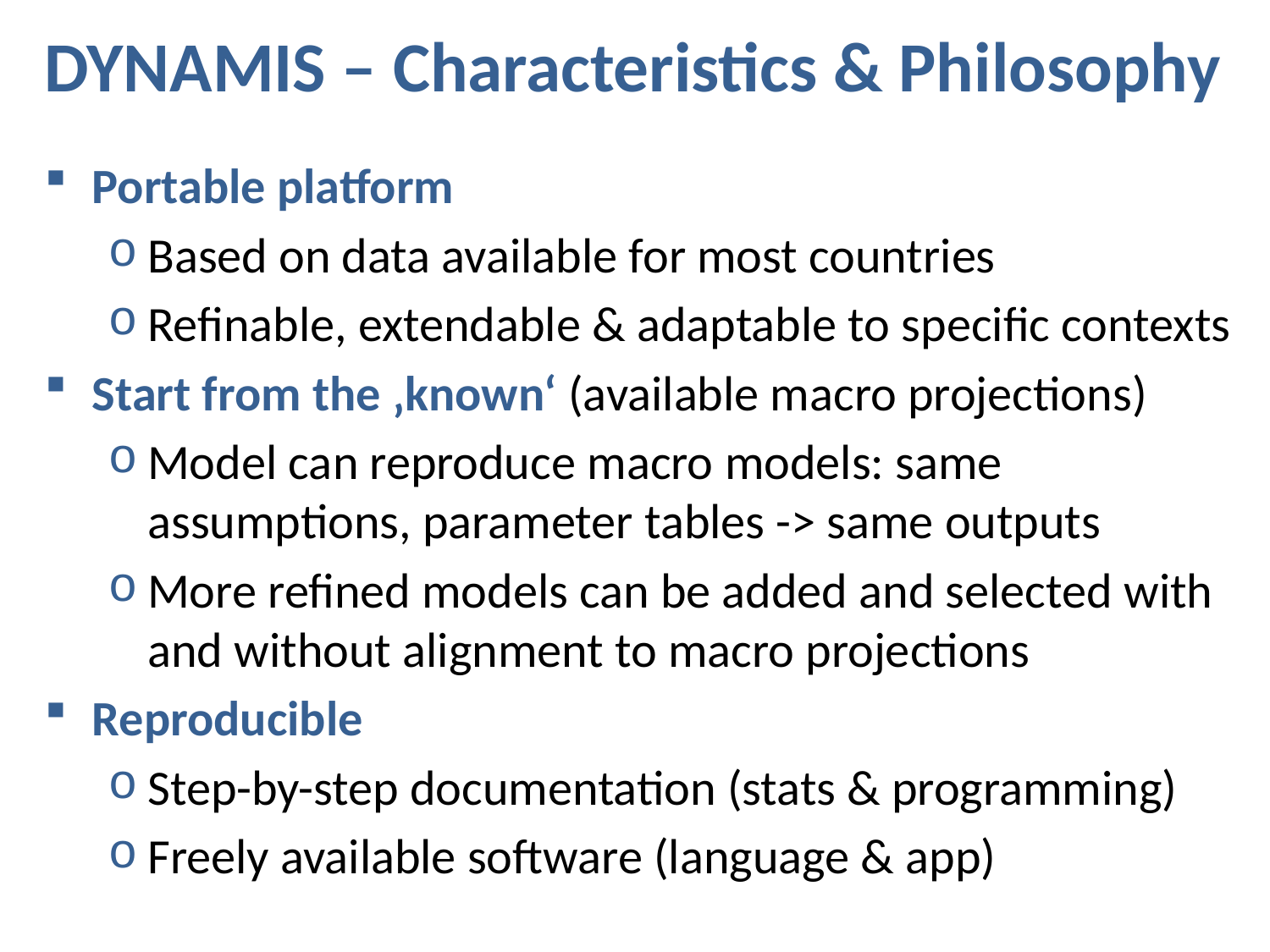

# DYNAMIS – Characteristics & Philosophy
Portable platform
Based on data available for most countries
Refinable, extendable & adaptable to specific contexts
Start from the ‚known‘ (available macro projections)
Model can reproduce macro models: same assumptions, parameter tables -> same outputs
More refined models can be added and selected with and without alignment to macro projections
Reproducible
Step-by-step documentation (stats & programming)
Freely available software (language & app)